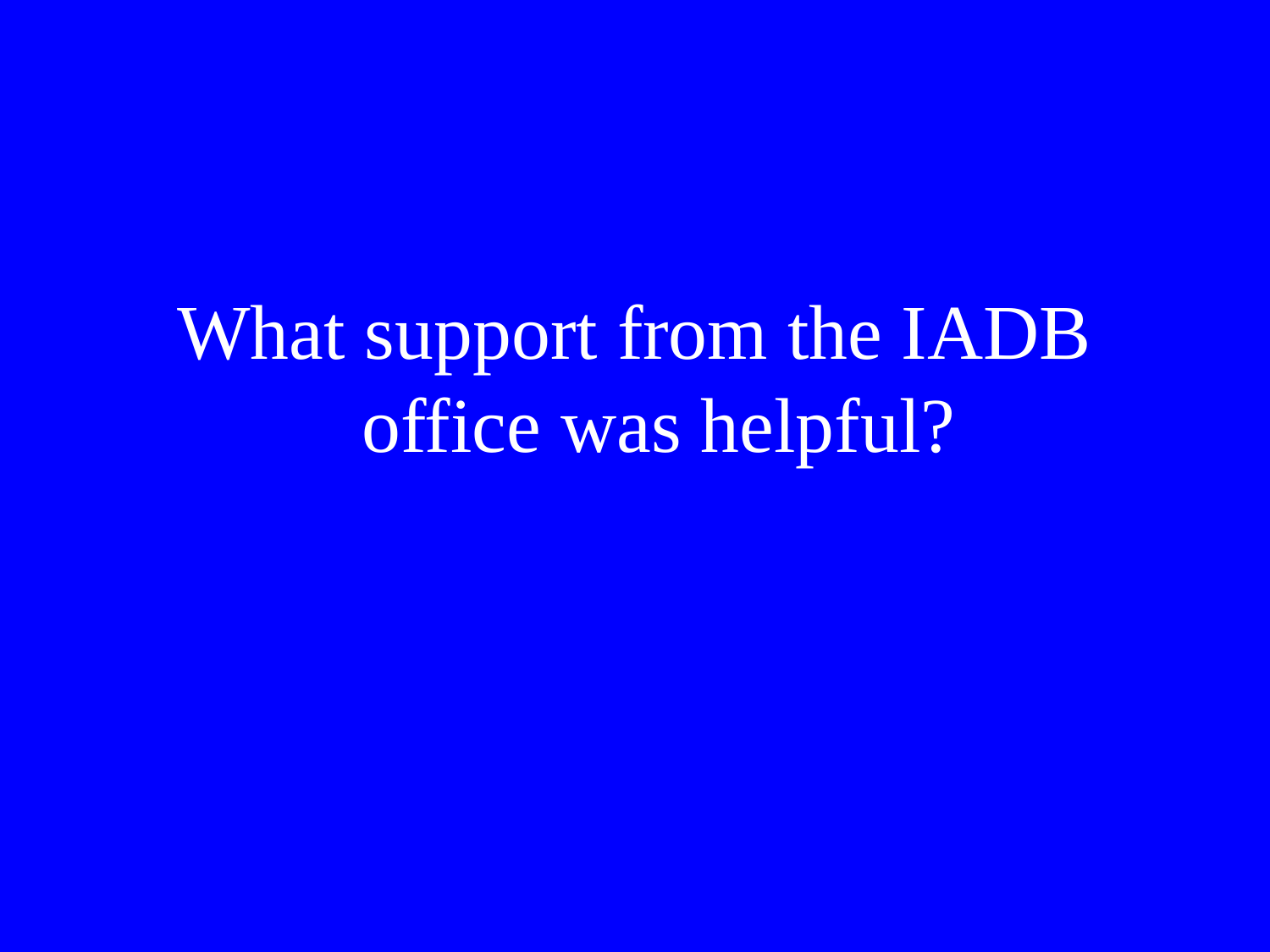

What support from the IADB office was helpful?